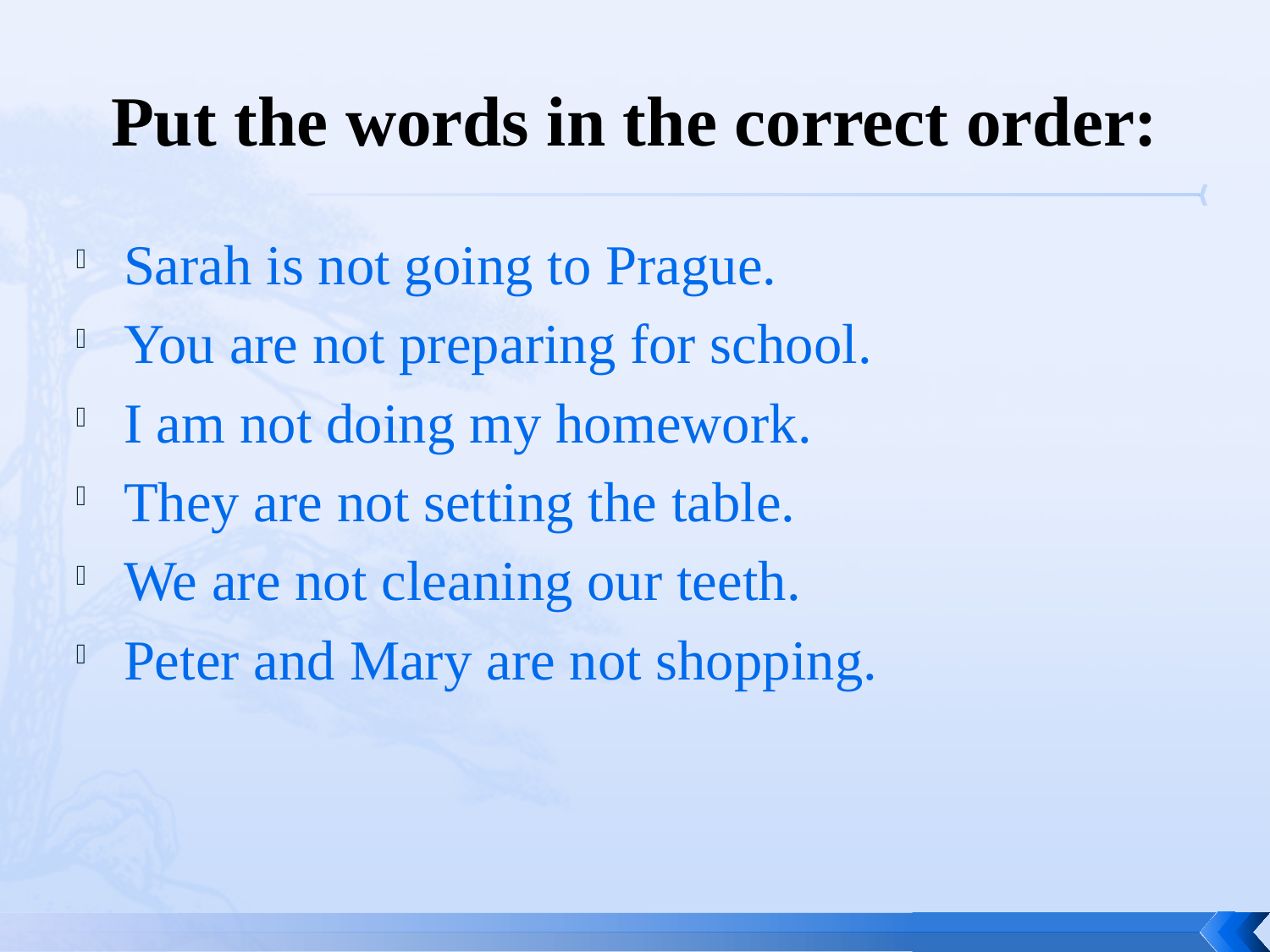

# Put the words in the correct order:
Sarah is not going to Prague.
You are not preparing for school.
I am not doing my homework.
They are not setting the table.
We are not cleaning our teeth.
Peter and Mary are not shopping.